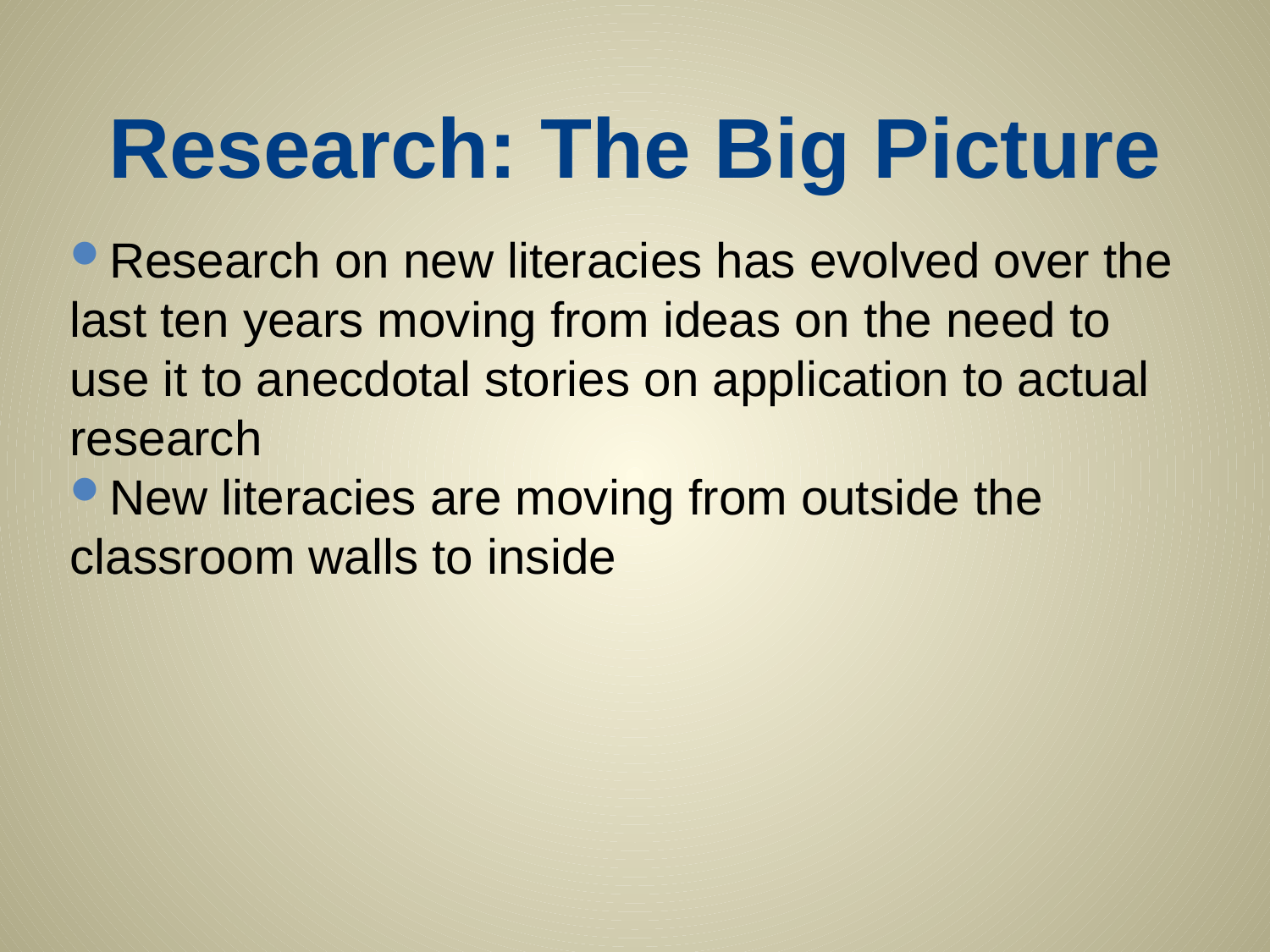

# Research: The Big Picture
Research on new literacies has evolved over the last ten years moving from ideas on the need to use it to anecdotal stories on application to actual research
New literacies are moving from outside the classroom walls to inside